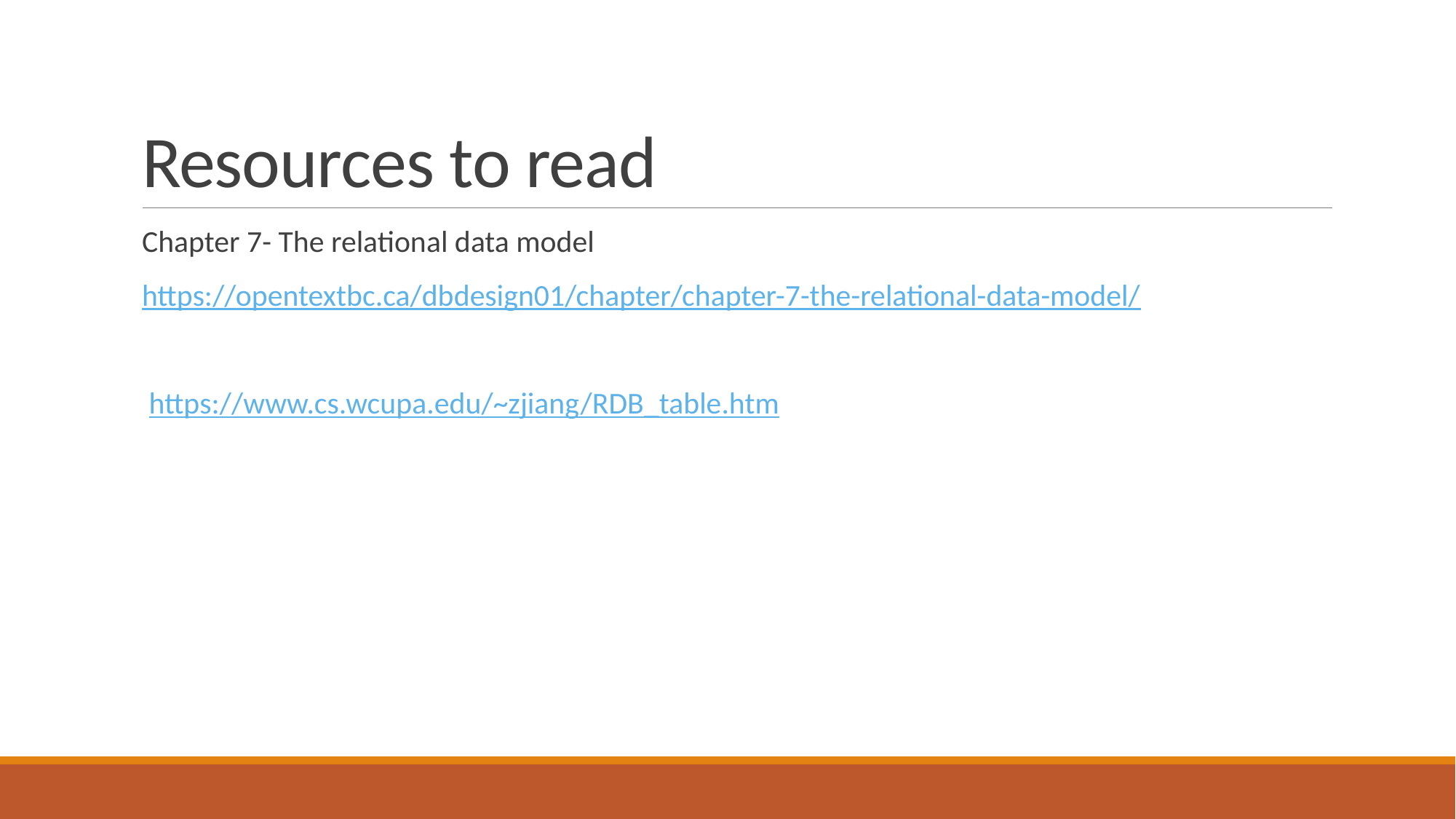

# Resources to read
Chapter 7- The relational data model
https://opentextbc.ca/dbdesign01/chapter/chapter-7-the-relational-data-model/

 https://www.cs.wcupa.edu/~zjiang/RDB_table.htm